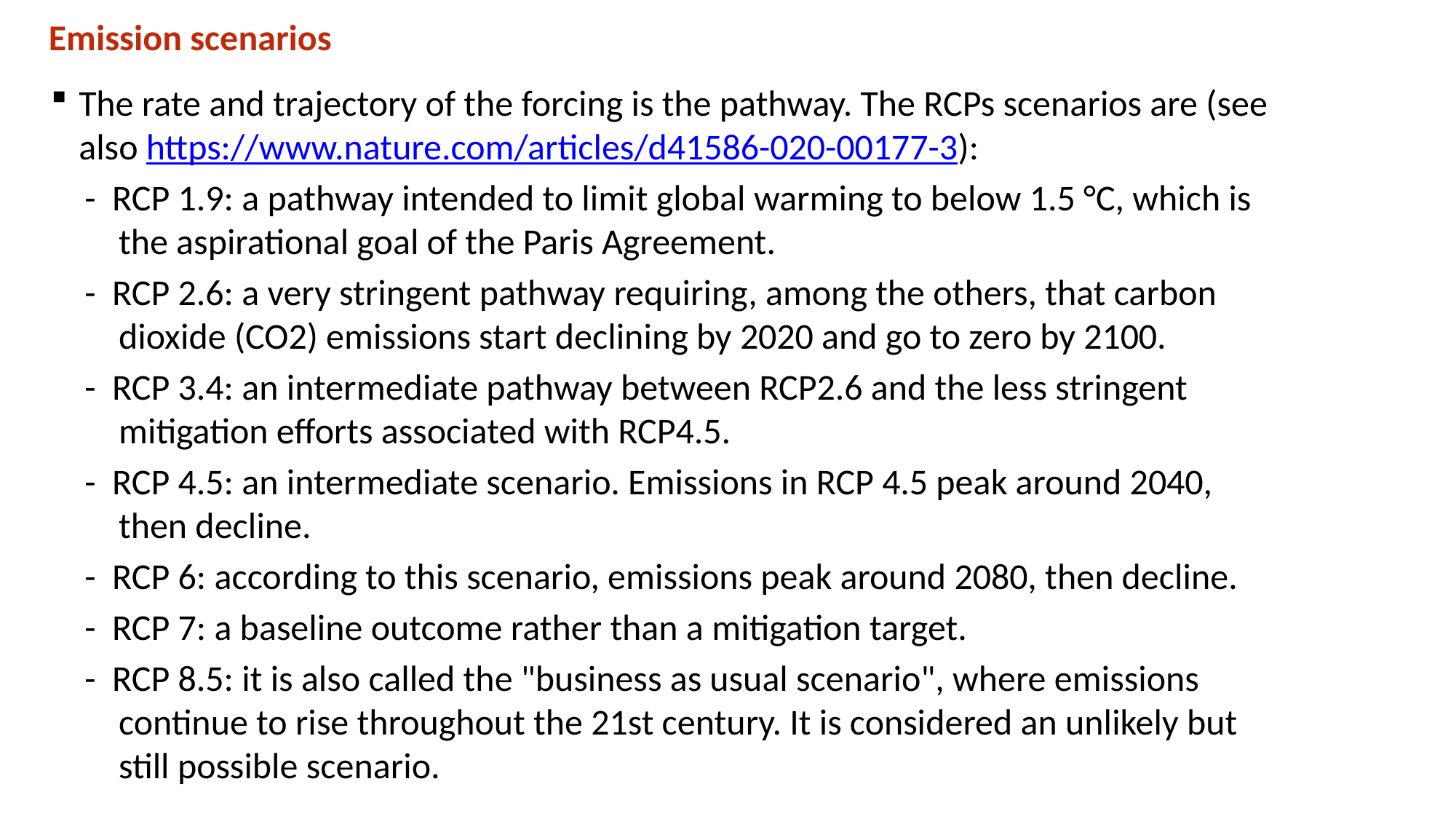

Emission scenarios
The rate and trajectory of the forcing is the pathway. The RCPs scenarios are (see also https://www.nature.com/articles/d41586-020-00177-3):
-  RCP 1.9: a pathway intended to limit global warming to below 1.5 °C, which is the aspirational goal of the Paris Agreement.
-  RCP 2.6: a very stringent pathway requiring, among the others, that carbon dioxide (CO2) emissions start declining by 2020 and go to zero by 2100.
-  RCP 3.4: an intermediate pathway between RCP2.6 and the less stringent mitigation efforts associated with RCP4.5.
-  RCP 4.5: an intermediate scenario. Emissions in RCP 4.5 peak around 2040, then decline.
-  RCP 6: according to this scenario, emissions peak around 2080, then decline.
-  RCP 7: a baseline outcome rather than a mitigation target.
-  RCP 8.5: it is also called the "business as usual scenario", where emissions continue to rise throughout the 21st century. It is considered an unlikely but still possible scenario.